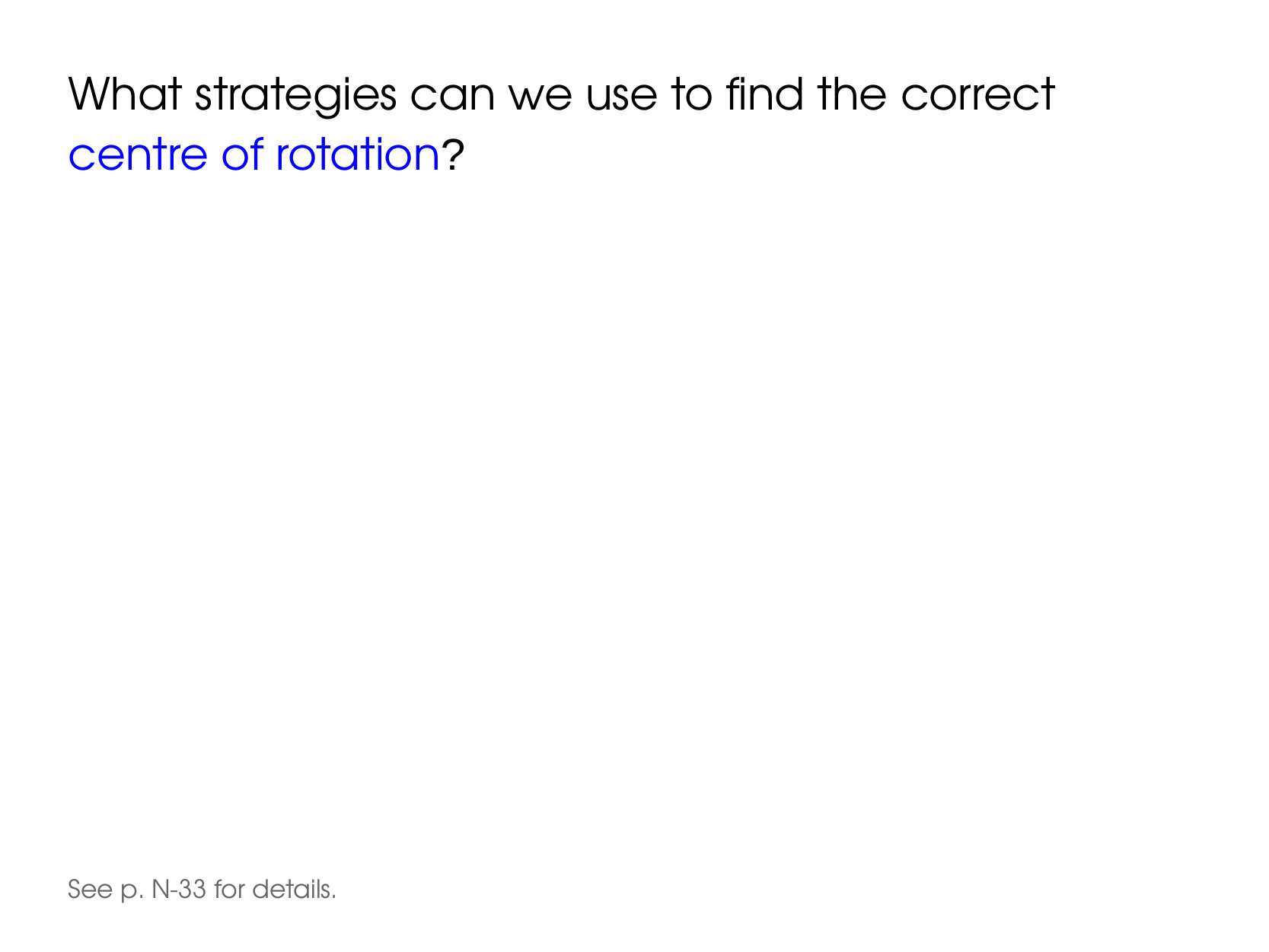

What strategies can we use to find the correct centre of rotation?
See p. N-33 for details.